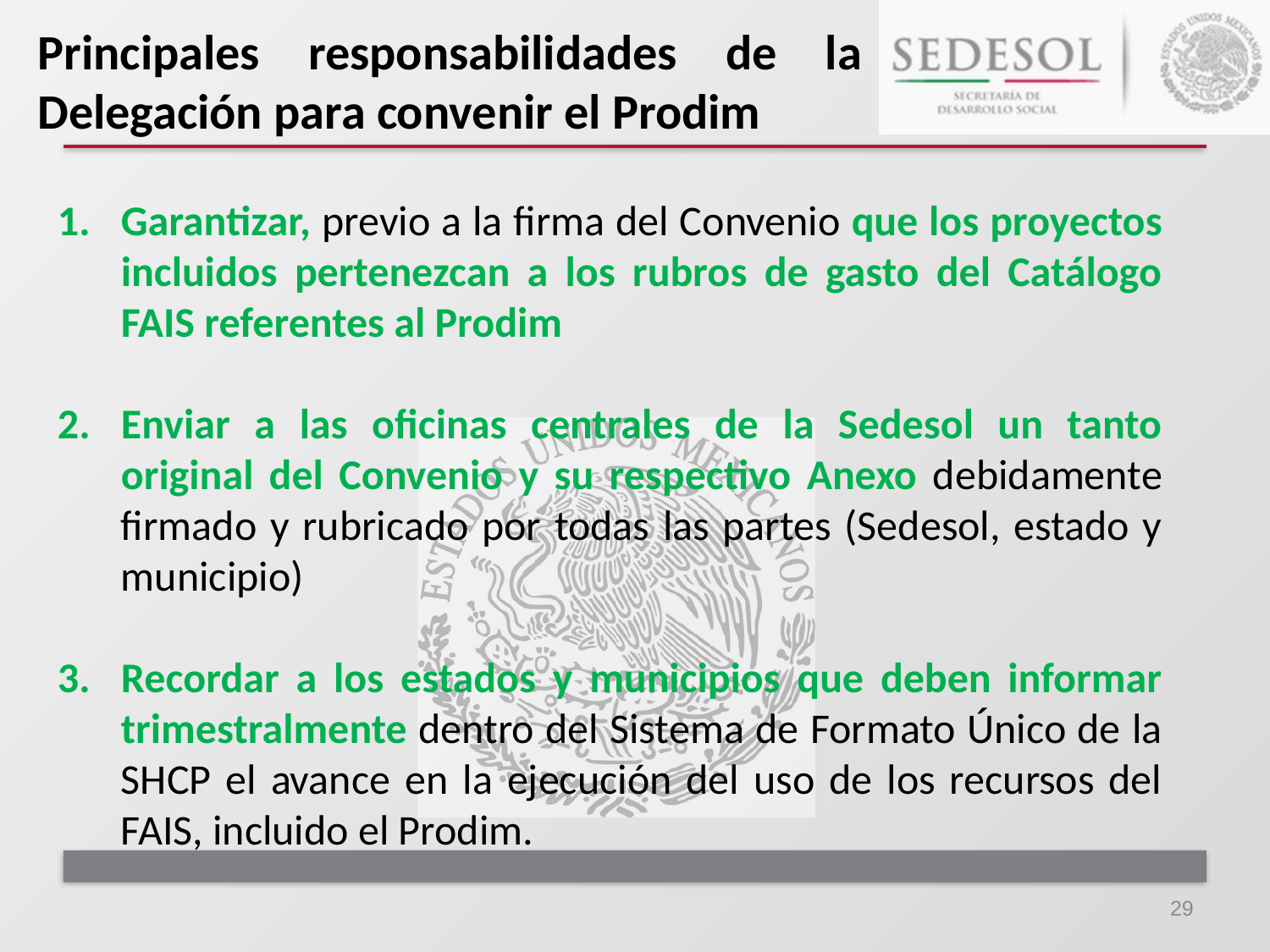

# Principales responsabilidades de la Delegación para convenir el Prodim

Garantizar, previo a la firma del Convenio que los proyectos incluidos pertenezcan a los rubros de gasto del Catálogo FAIS referentes al Prodim

Enviar a las oficinas centrales de la Sedesol un tanto original del Convenio y su respectivo Anexo debidamente firmado y rubricado por todas las partes (Sedesol, estado y municipio)

Recordar a los estados y municipios que deben informar trimestralmente dentro del Sistema de Formato Único de la SHCP el avance en la ejecución del uso de los recursos del FAIS, incluido el Prodim.
29